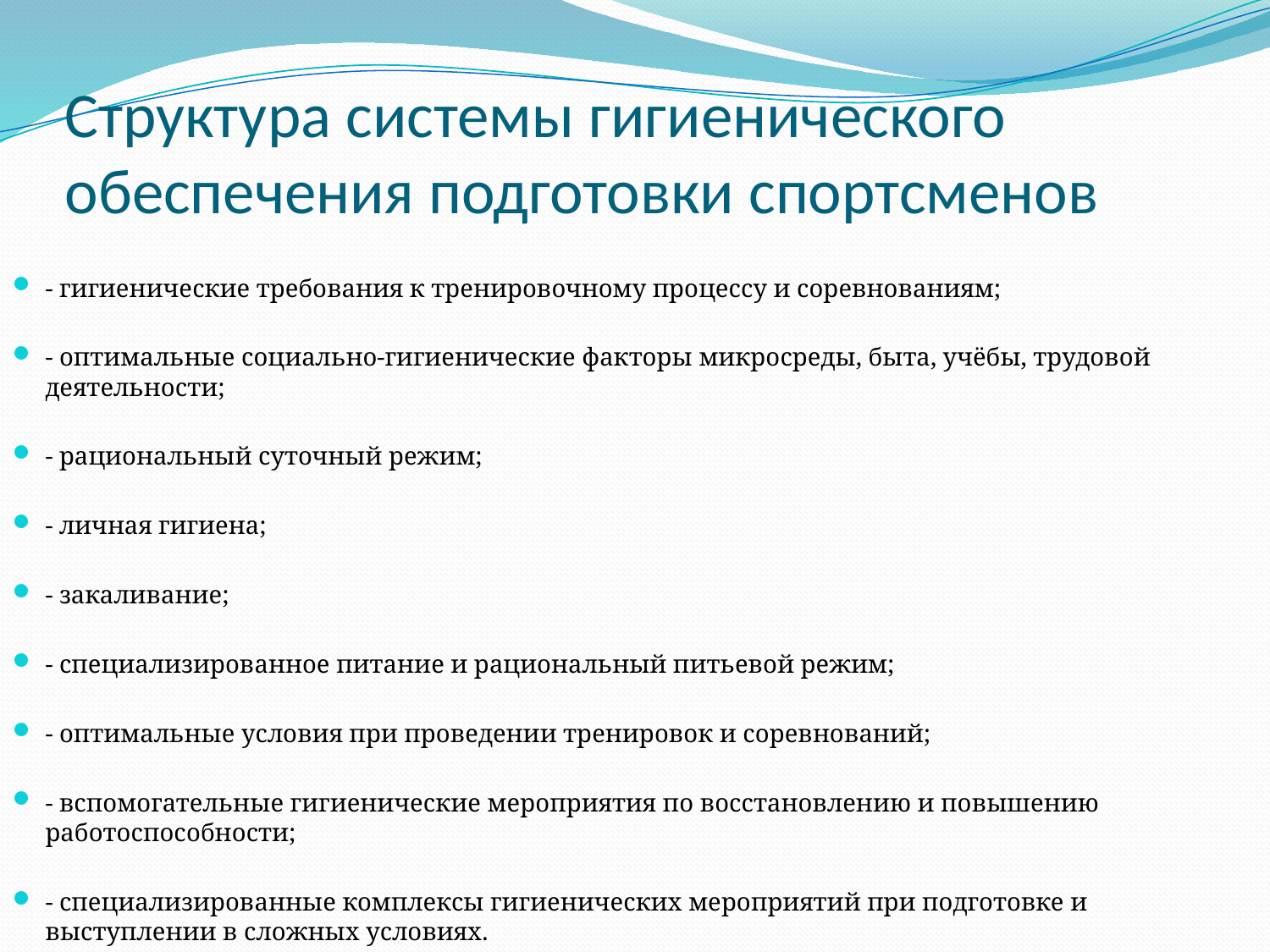

# Структура системы гигиенического обеспечения подготовки спортсменов
- гигиенические требования к тренировочному процессу и соревнованиям;

- оптимальные социально-гигиенические факторы микросреды, быта, учёбы, трудовой деятельности;

- рациональный суточный режим;

- личная гигиена;

- закаливание;

- специализированное питание и рациональный питьевой режим;

- оптимальные условия при проведении тренировок и соревнований;

- вспомогательные гигиенические мероприятия по восстановлению и повышению работоспособности;

- специализированные комплексы гигиенических мероприятий при подготовке и выступлении в сложных условиях.